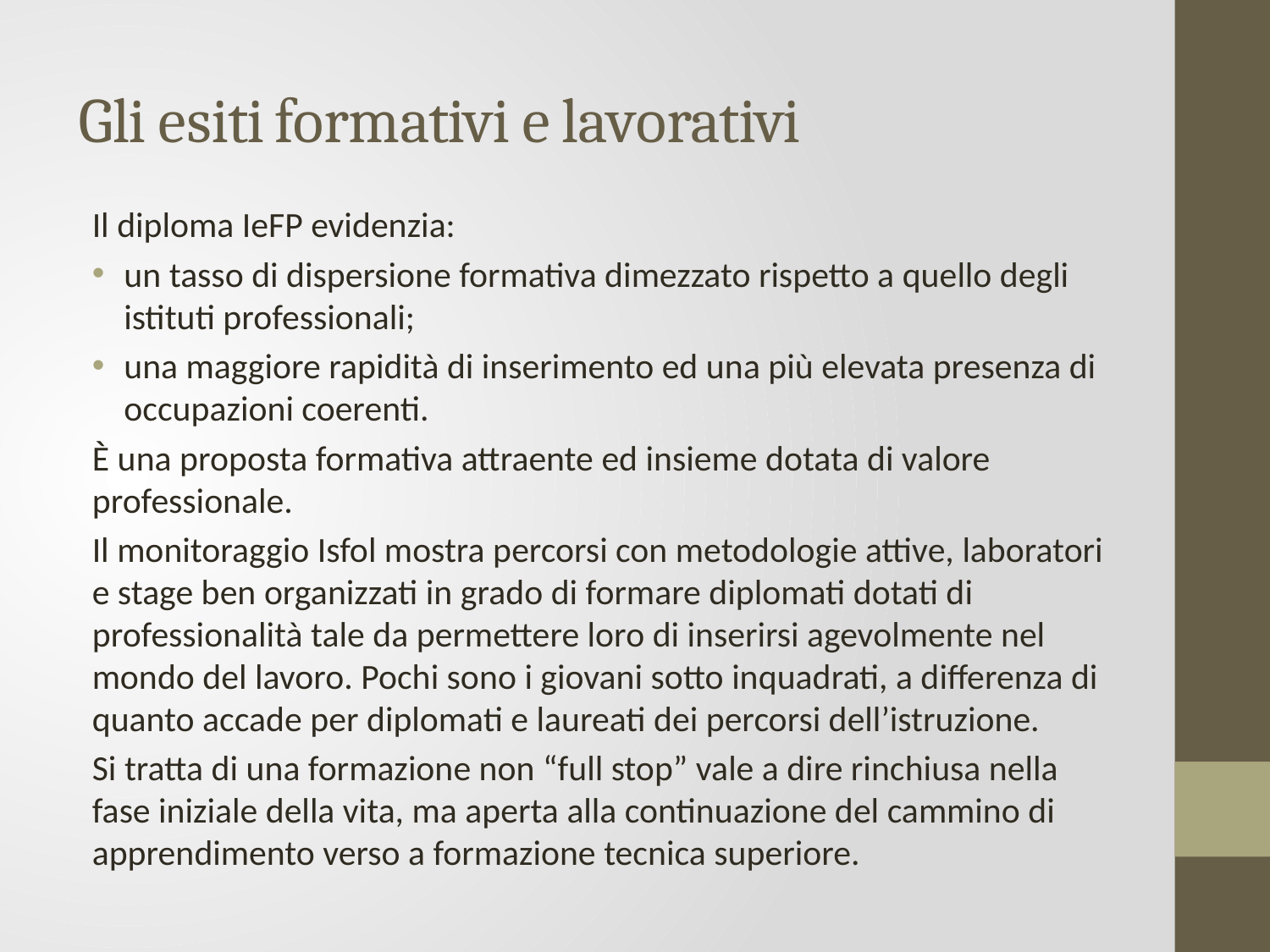

# Gli esiti formativi e lavorativi
Il diploma IeFP evidenzia:
un tasso di dispersione formativa dimezzato rispetto a quello degli istituti professionali;
una maggiore rapidità di inserimento ed una più elevata presenza di occupazioni coerenti.
È una proposta formativa attraente ed insieme dotata di valore professionale.
Il monitoraggio Isfol mostra percorsi con metodologie attive, laboratori e stage ben organizzati in grado di formare diplomati dotati di professionalità tale da permettere loro di inserirsi agevolmente nel mondo del lavoro. Pochi sono i giovani sotto inquadrati, a differenza di quanto accade per diplomati e laureati dei percorsi dell’istruzione.
Si tratta di una formazione non “full stop” vale a dire rinchiusa nella fase iniziale della vita, ma aperta alla continuazione del cammino di apprendimento verso a formazione tecnica superiore.